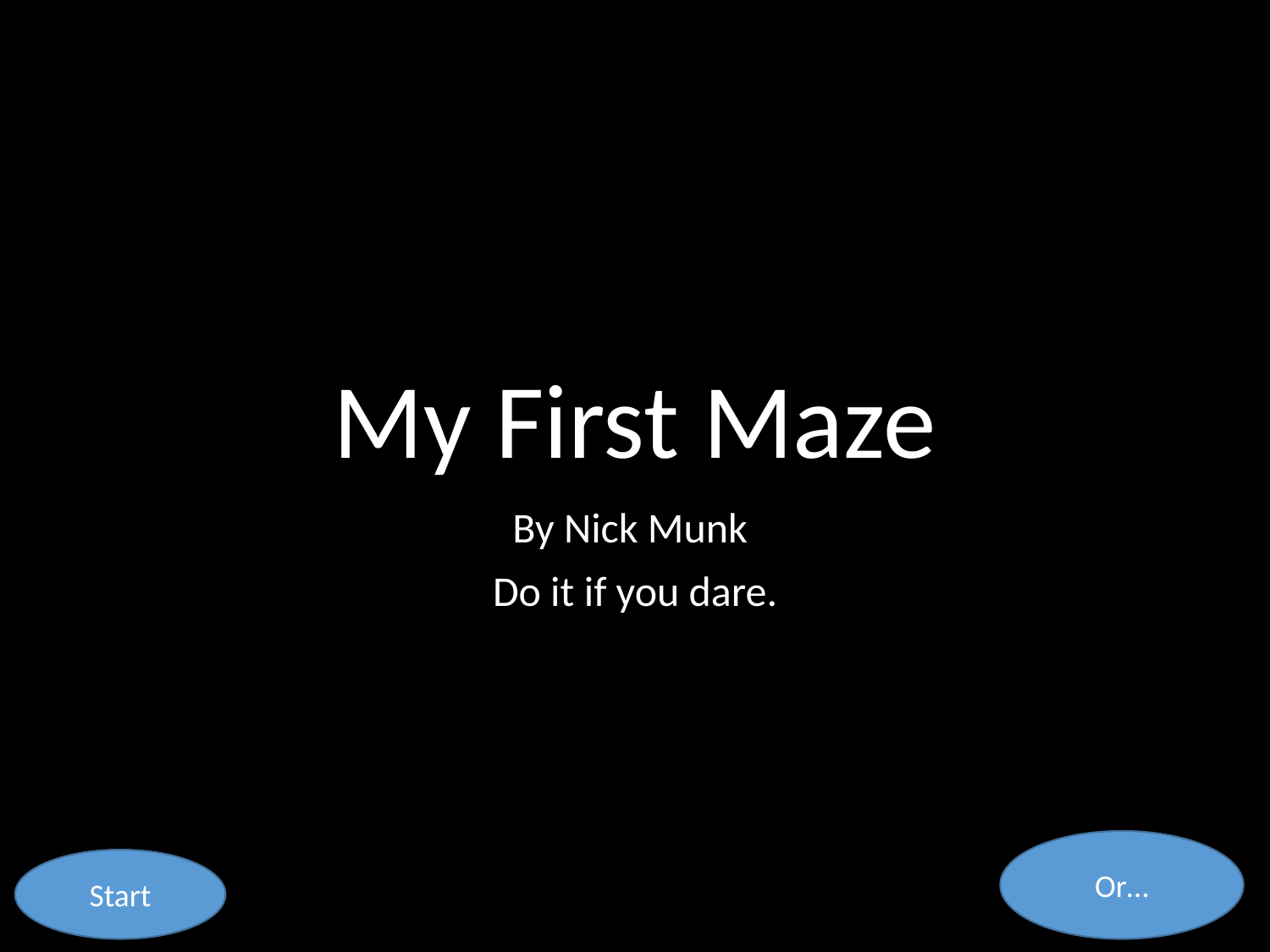

# My First Maze
By Nick Munk
Do it if you dare.
Or…
Start